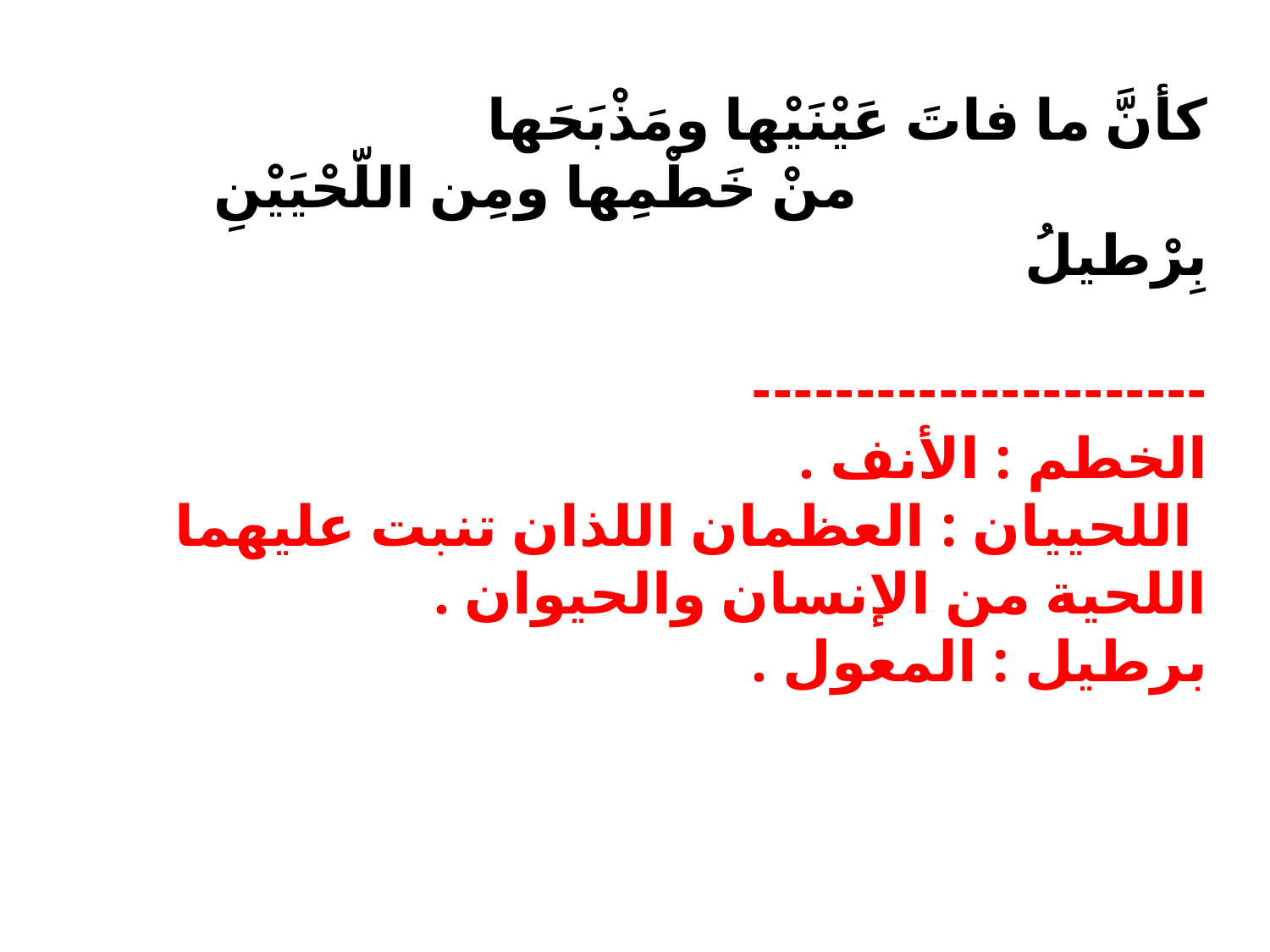

كأنَّ ما فاتَ عَيْنَيْها ومَذْبَحَها 
                        منْ خَطْمِها ومِن اللّحْيَيْنِ بِرْطيلُ
----------------------
الخطم : الأنف .
 اللحييان : العظمان اللذان تنبت عليهما اللحية من الإنسان والحيوان .
برطيل : المعول .